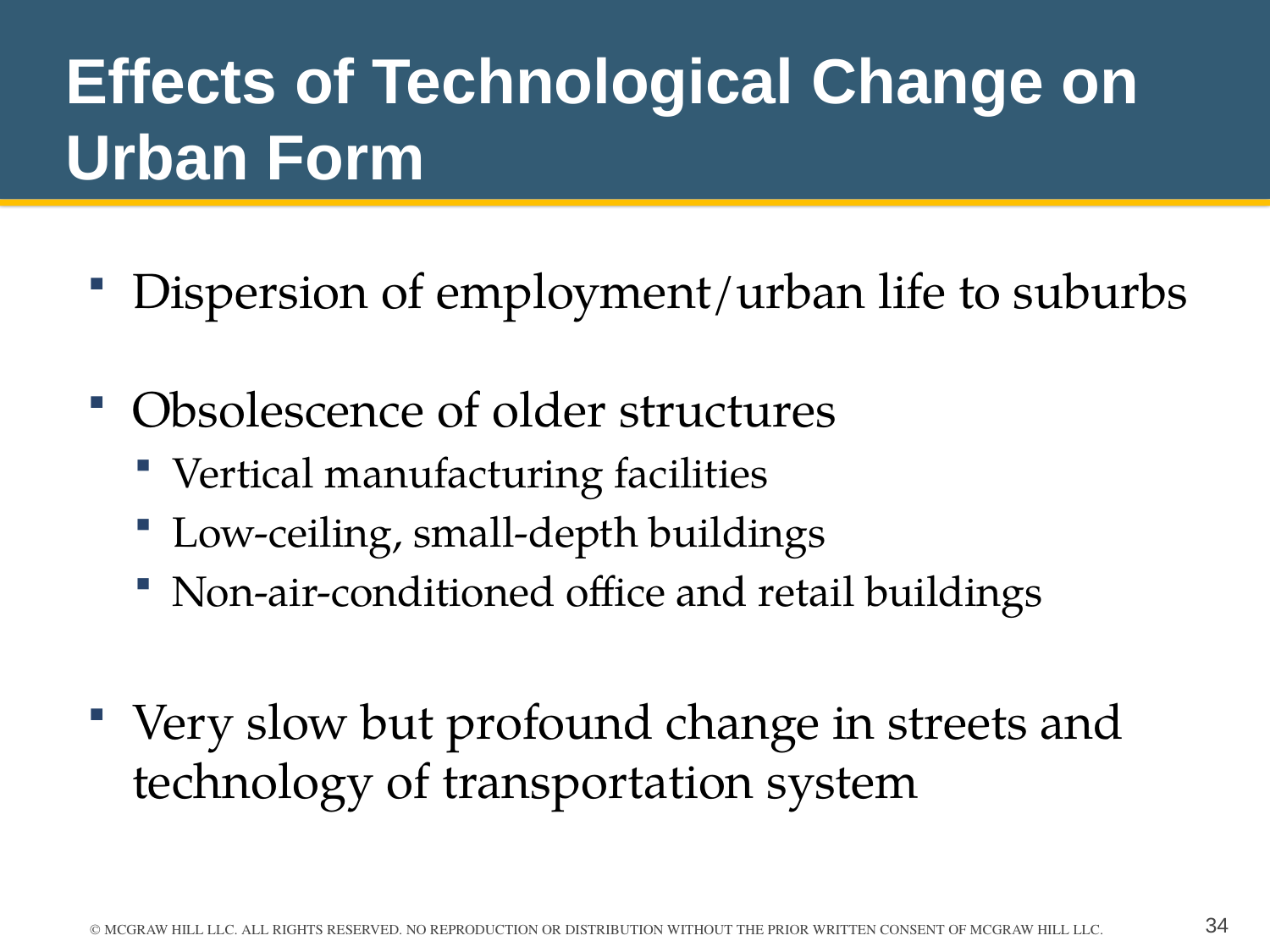

# Effects of Technological Change on Urban Form
Dispersion of employment/urban life to suburbs

Obsolescence of older structures
Vertical manufacturing facilities
Low-ceiling, small-depth buildings
Non-air-conditioned office and retail buildings

Very slow but profound change in streets and technology of transportation system
© MCGRAW HILL LLC. ALL RIGHTS RESERVED. NO REPRODUCTION OR DISTRIBUTION WITHOUT THE PRIOR WRITTEN CONSENT OF MCGRAW HILL LLC.
34